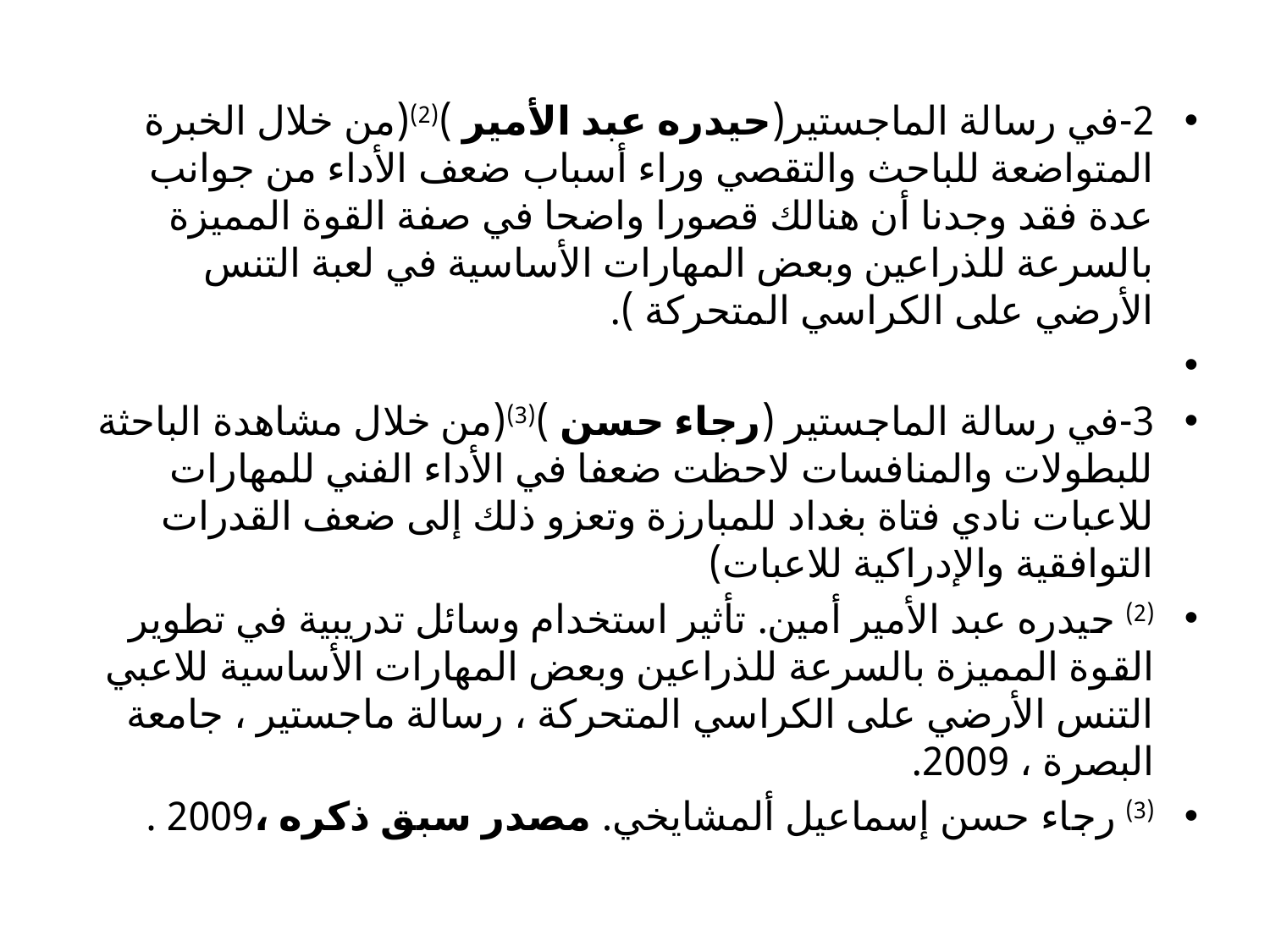

2-في رسالة الماجستير(حيدره عبد الأمير )(2)(من خلال الخبرة المتواضعة للباحث والتقصي وراء أسباب ضعف الأداء من جوانب عدة فقد وجدنا أن هنالك قصورا واضحا في صفة القوة المميزة بالسرعة للذراعين وبعض المهارات الأساسية في لعبة التنس الأرضي على الكراسي المتحركة ).

3-في رسالة الماجستير (رجاء حسن )(3)(من خلال مشاهدة الباحثة للبطولات والمنافسات لاحظت ضعفا في الأداء الفني للمهارات للاعبات نادي فتاة بغداد للمبارزة وتعزو ذلك إلى ضعف القدرات التوافقية والإدراكية للاعبات)
(2) حيدره عبد الأمير أمين. تأثير استخدام وسائل تدريبية في تطوير القوة المميزة بالسرعة للذراعين وبعض المهارات الأساسية للاعبي التنس الأرضي على الكراسي المتحركة ، رسالة ماجستير ، جامعة البصرة ، 2009.
(3) رجاء حسن إسماعيل ألمشايخي. مصدر سبق ذكره ،2009 .